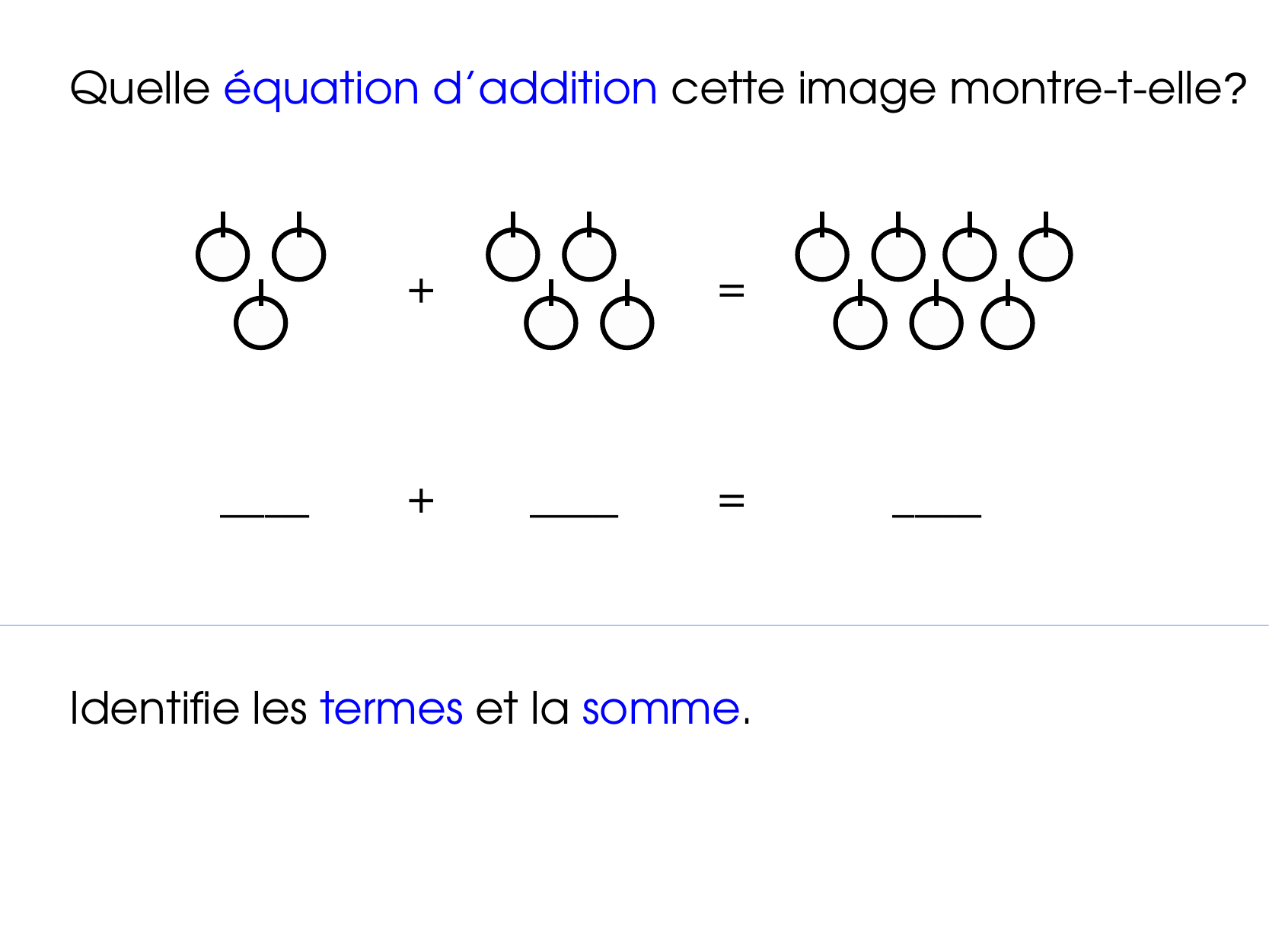

Quelle équation d’addition cette image montre-t-elle?

+
=
____
+
____
=
____
Identifie les termes et la somme.